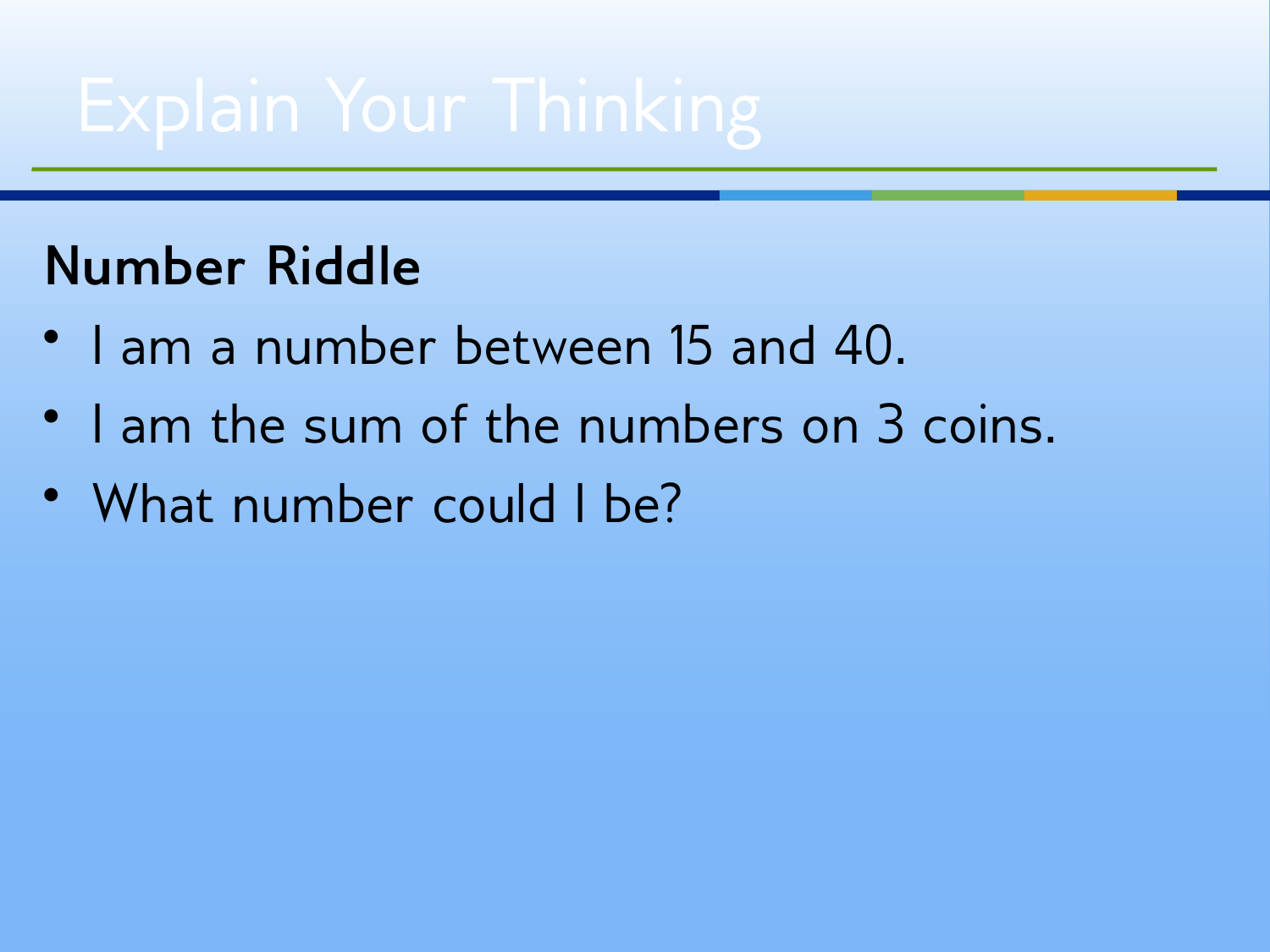

# Explain Your Thinking

Number Riddle
I am a number between 15 and 40.
I am the sum of the numbers on 3 coins.
What number could I be?